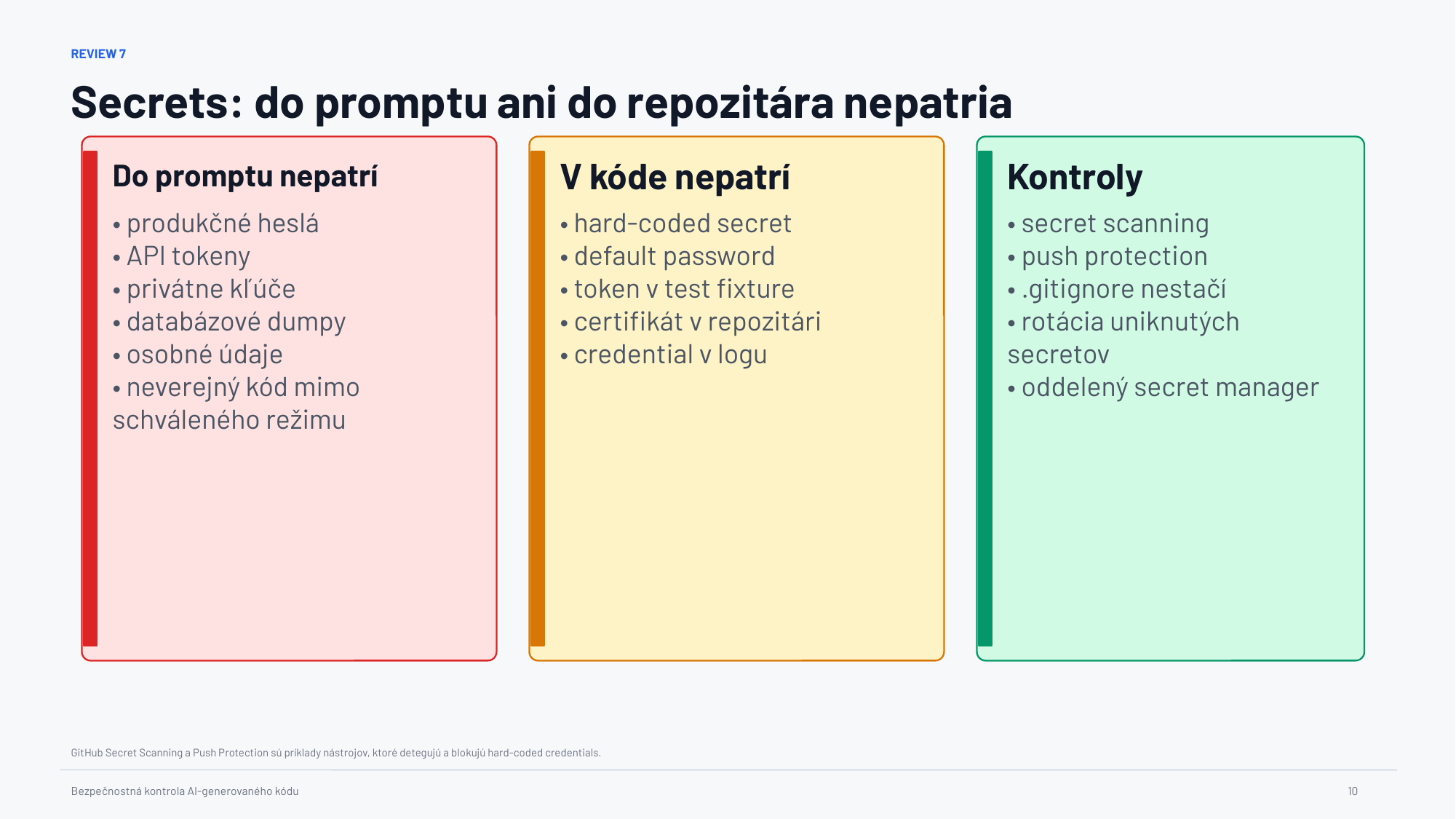

REVIEW 7
Secrets: do promptu ani do repozitára nepatria

Do promptu nepatrí
V kóde nepatrí
Kontroly
• produkčné heslá
• API tokeny
• privátne kľúče
• databázové dumpy
• osobné údaje
• neverejný kód mimo schváleného režimu
• hard-coded secret
• default password
• token v test fixture
• certifikát v repozitári
• credential v logu
• secret scanning
• push protection
• .gitignore nestačí
• rotácia uniknutých secretov
• oddelený secret manager
GitHub Secret Scanning a Push Protection sú príklady nástrojov, ktoré detegujú a blokujú hard-coded credentials.
10